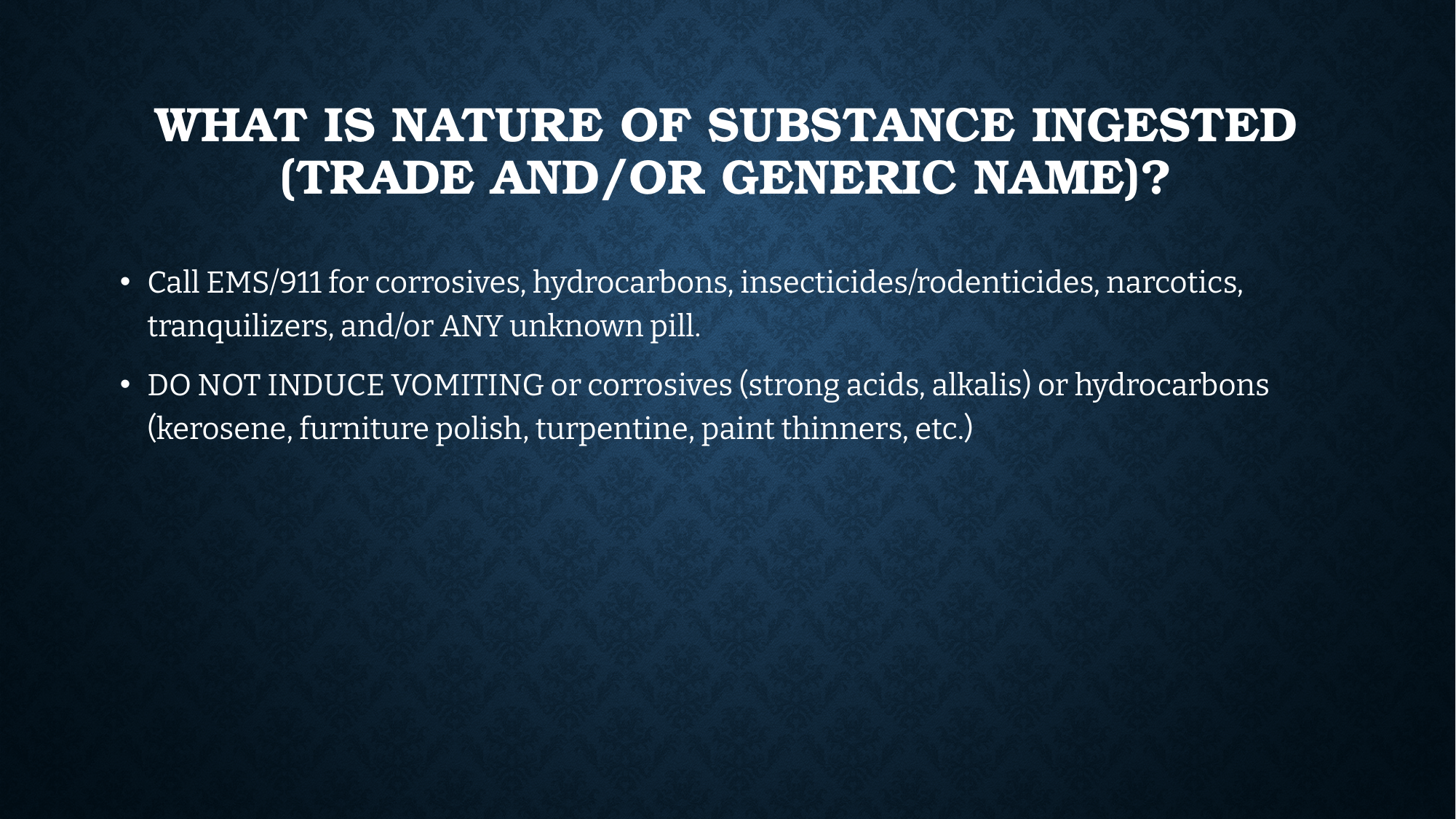

# What is nature of substance ingested (trade and/or generic name)?
Call EMS/911 for corrosives, hydrocarbons, insecticides/rodenticides, narcotics, tranquilizers, and/or ANY unknown pill.
DO NOT INDUCE VOMITING or corrosives (strong acids, alkalis) or hydrocarbons (kerosene, furniture polish, turpentine, paint thinners, etc.)